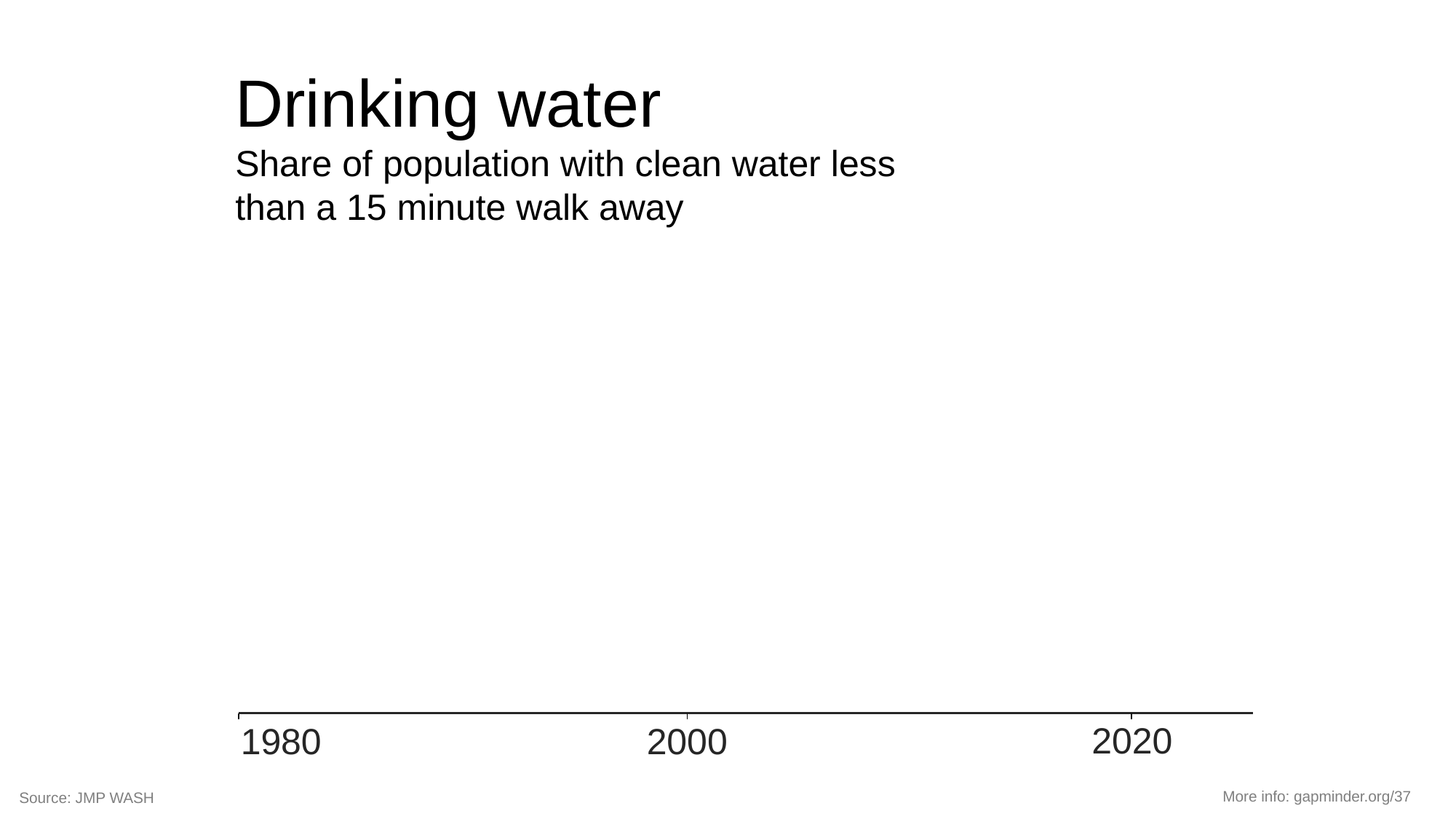

Drinking water
Share of population with clean water less
than a 15 minute walk away

2024
91%

1980
58%

2020
1980
2000

More info: gapminder.org/37
Source: JMP WASH